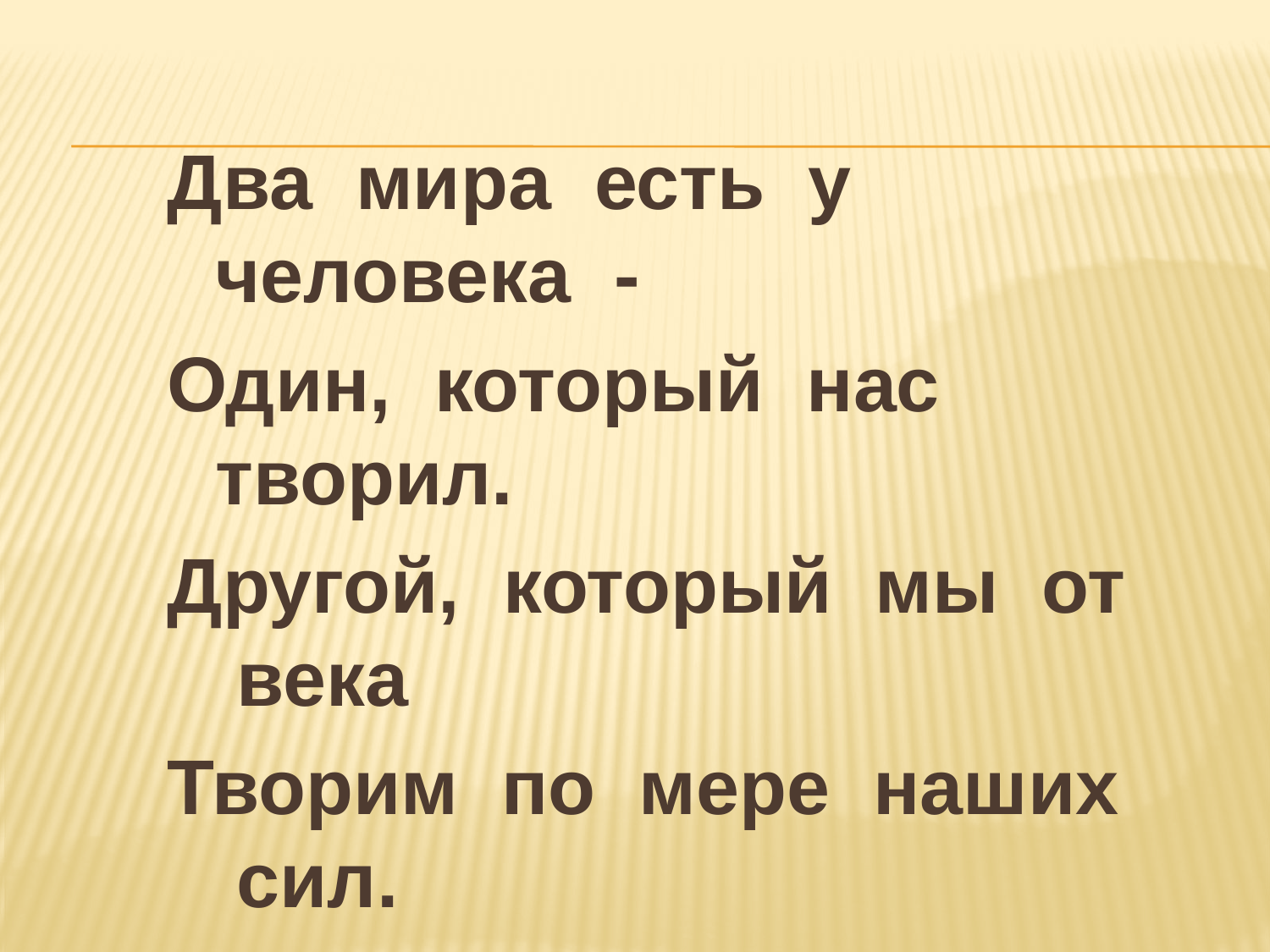

Два  мира  есть  у  человека  -
Один,  который  нас  творил.
Другой,  который  мы  от  века
Творим  по  мере  наших  сил.
                               Н.Заболоцкий.